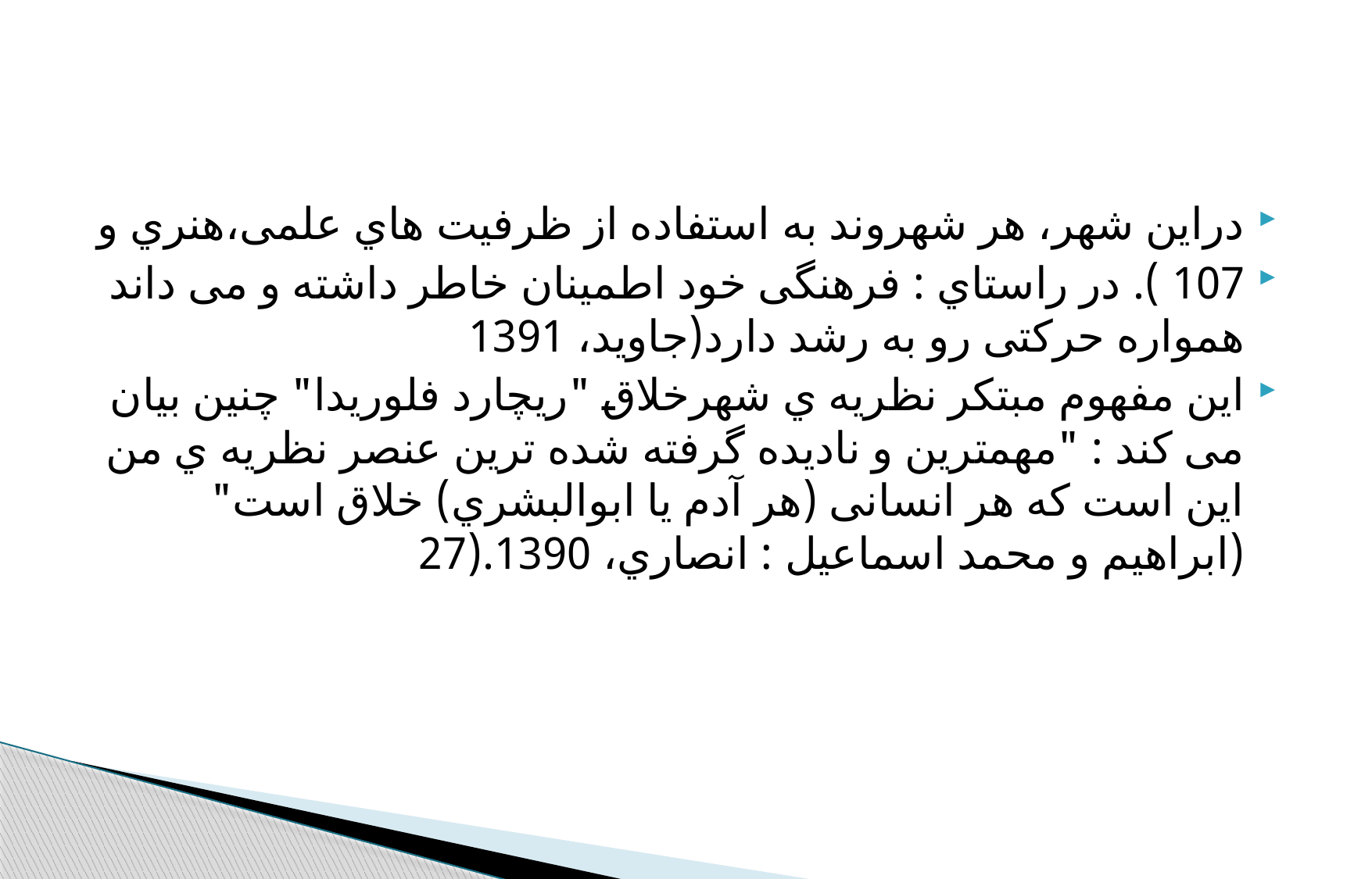

#
دراین شهر، هر شهروند به استفاده از ظرفیت هاي علمی،هنري و
107 ). در راستاي : فرهنگی خود اطمینان خاطر داشته و می داند همواره حرکتی رو به رشد دارد(جاوید، 1391
این مفهوم مبتکر نظریه ي شهرخلاق "ریچارد فلوریدا" چنین بیان می کند : "مهمترین و نادیده گرفته شده ترین عنصر نظریه ي من این است که هر انسانی (هر آدم یا ابوالبشري) خلاق است" (ابراهیم و محمد اسماعیل : انصاري، 1390.(27